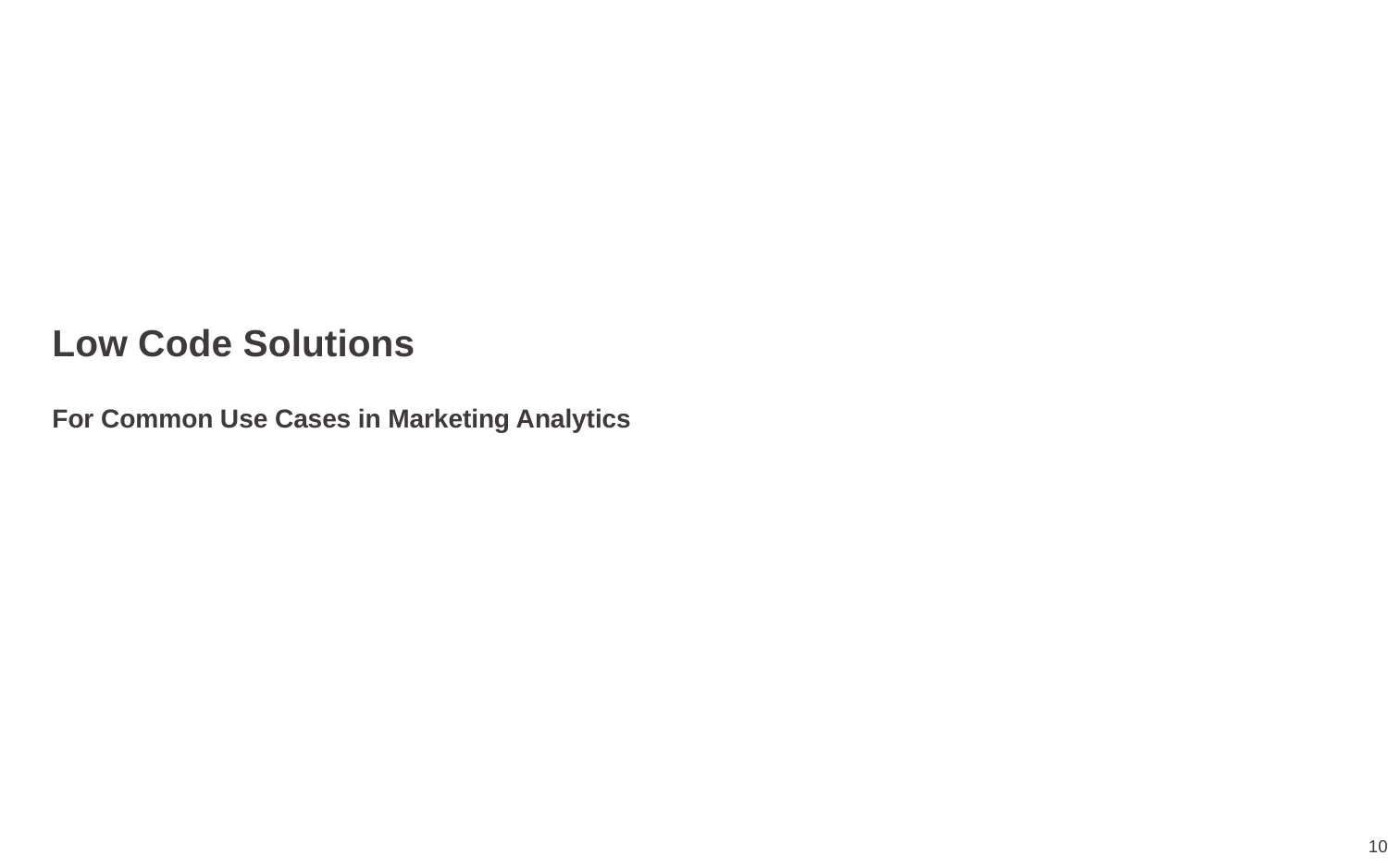

# Low Code Solutions For Common Use Cases in Marketing Analytics
10